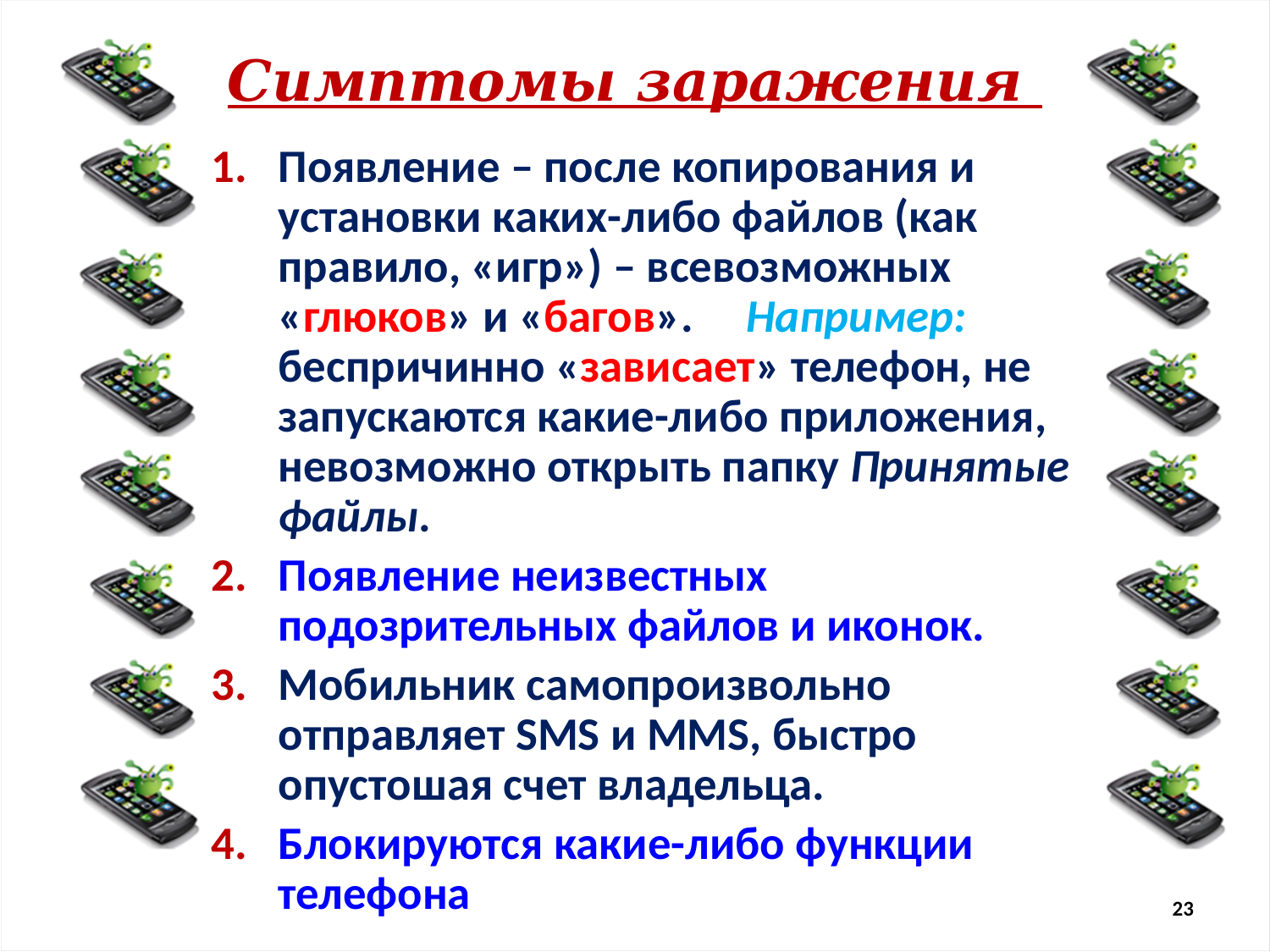

# Симптомы заражения
Появление – после копирования и установки каких-либо файлов (как правило, «игр») – всевозможных «глюков» и «багов».     Например: беспричинно «зависает» телефон, не запускаются какие-либо приложения, невозможно открыть папку Принятые файлы.
Появление неизвестных подозрительных файлов и иконок.
Мобильник самопроизвольно отправляет SMS и MMS, быстро опустошая счет владельца.
Блокируются какие-либо функции телефона
23